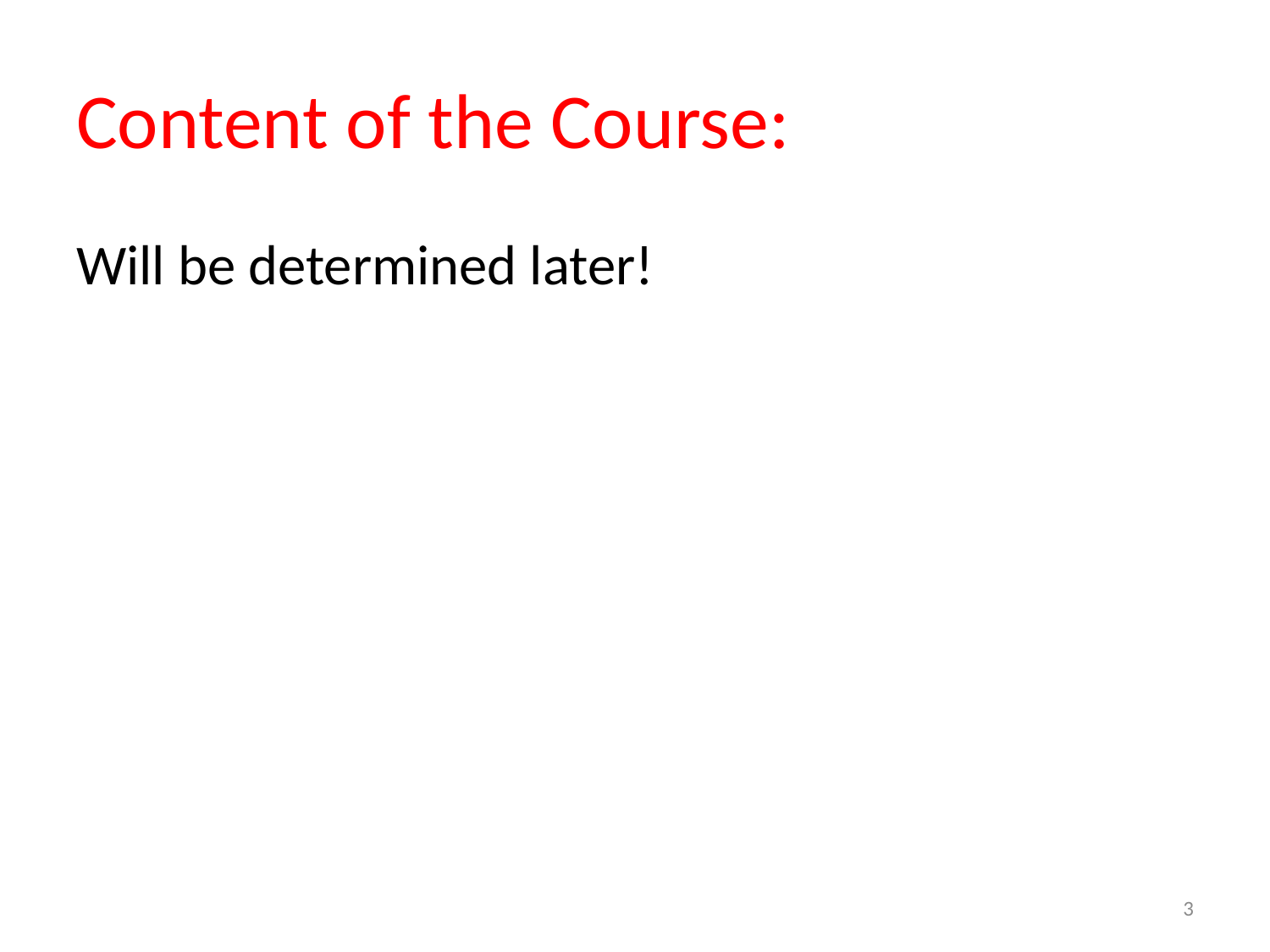

# Content of the Course:
Will be determined later!
3